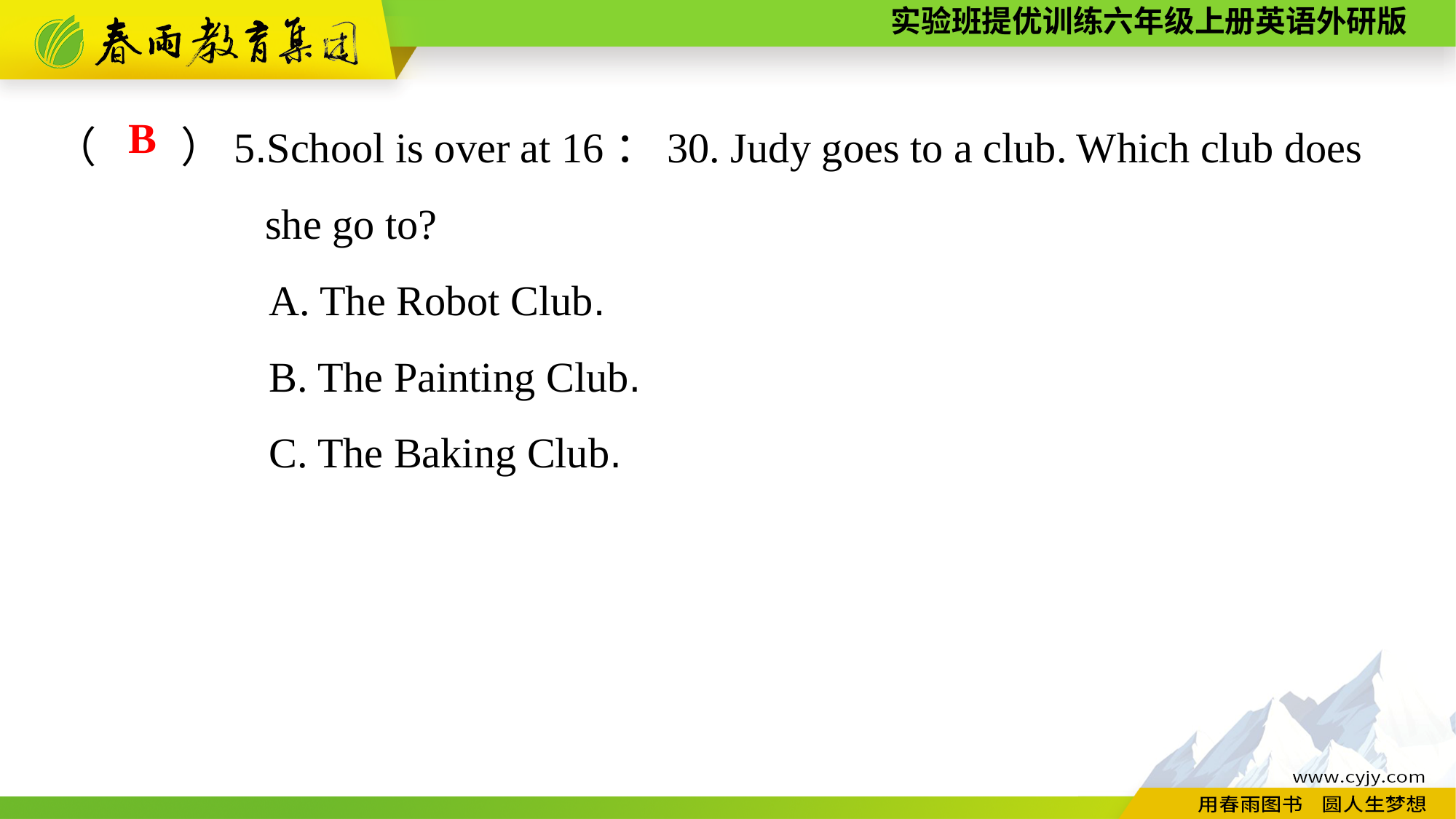

（　　）5.School is over at 16：30. Judy goes to a club. Which club does
                    she go to?
A. The Robot Club.
B. The Painting Club.
C. The Baking Club.
B